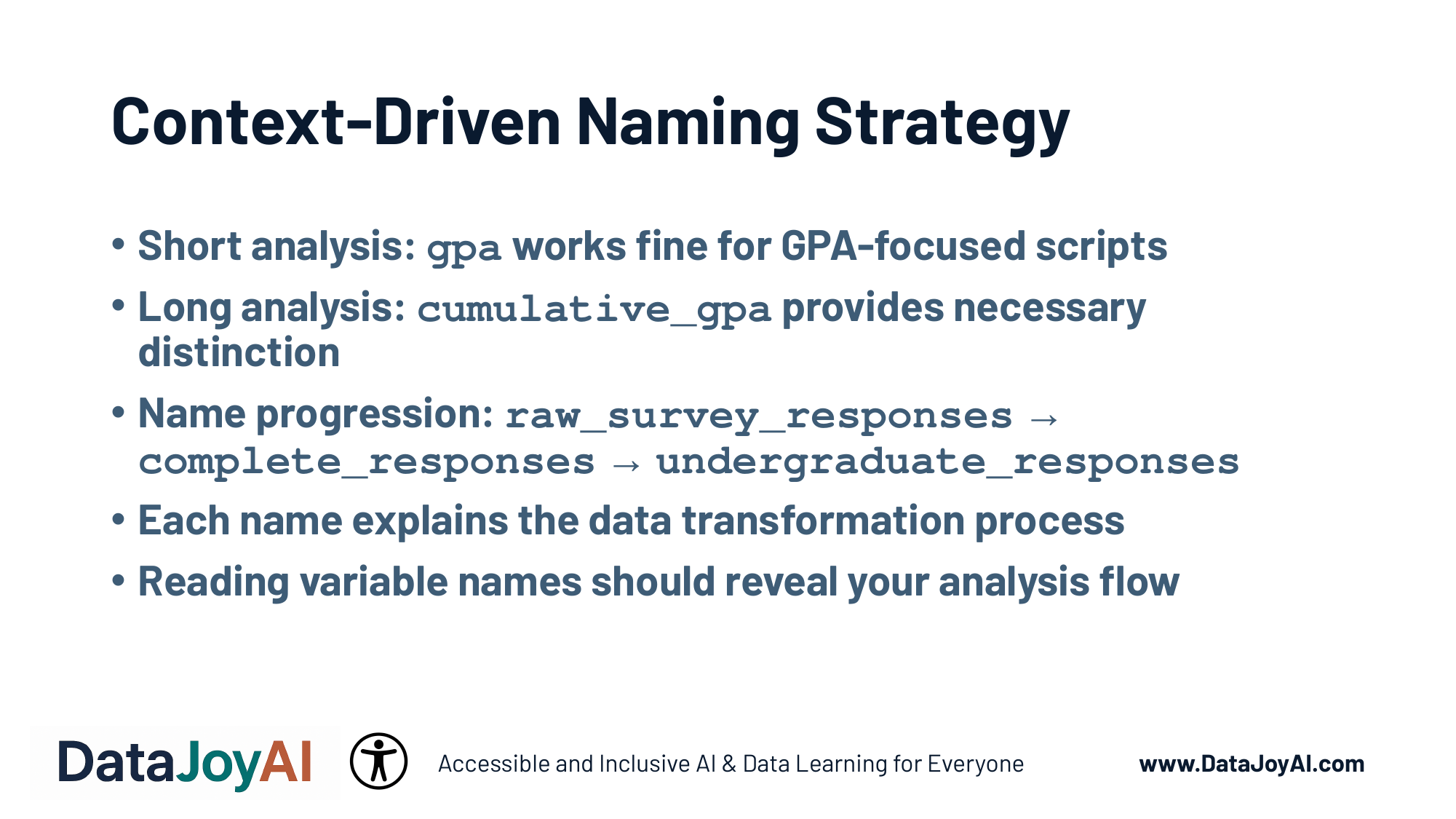

# Context-Driven Naming Strategy
Short analysis: gpa works fine for GPA-focused scripts
Long analysis: cumulative_gpa provides necessary distinction
Name progression: raw_survey_responses → complete_responses → undergraduate_responses
Each name explains the data transformation process
Reading variable names should reveal your analysis flow